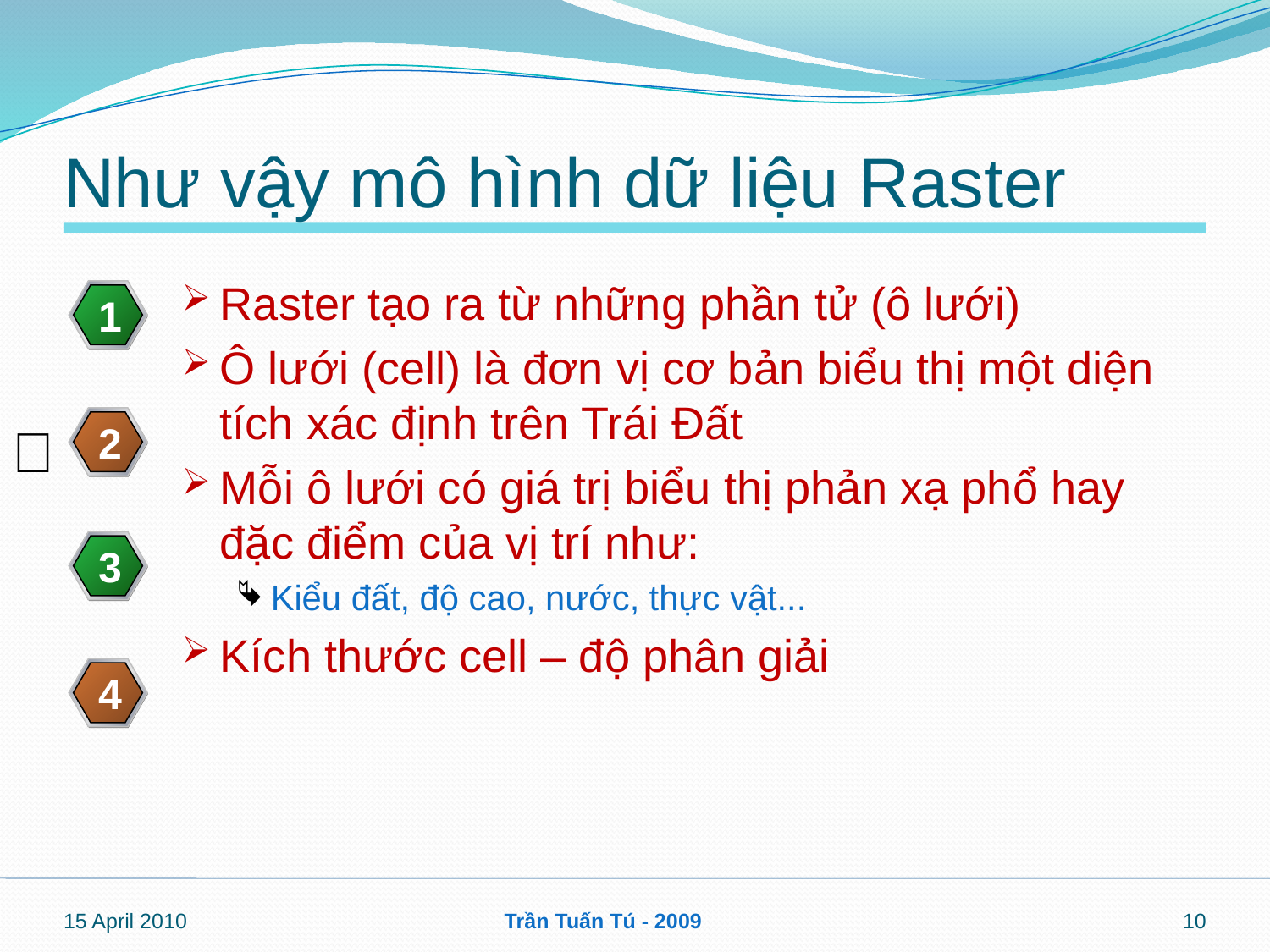

# Như vậy mô hình dữ liệu Raster
Raster tạo ra từ những phần tử (ô lưới)
Ô lưới (cell) là đơn vị cơ bản biểu thị một diện tích xác định trên Trái Đất
Mỗi ô lưới có giá trị biểu thị phản xạ phổ hay đặc điểm của vị trí như:
Kiểu đất, độ cao, nước, thực vật...
Kích thước cell – độ phân giải
15 April 2010
Trần Tuấn Tú - 2009
10